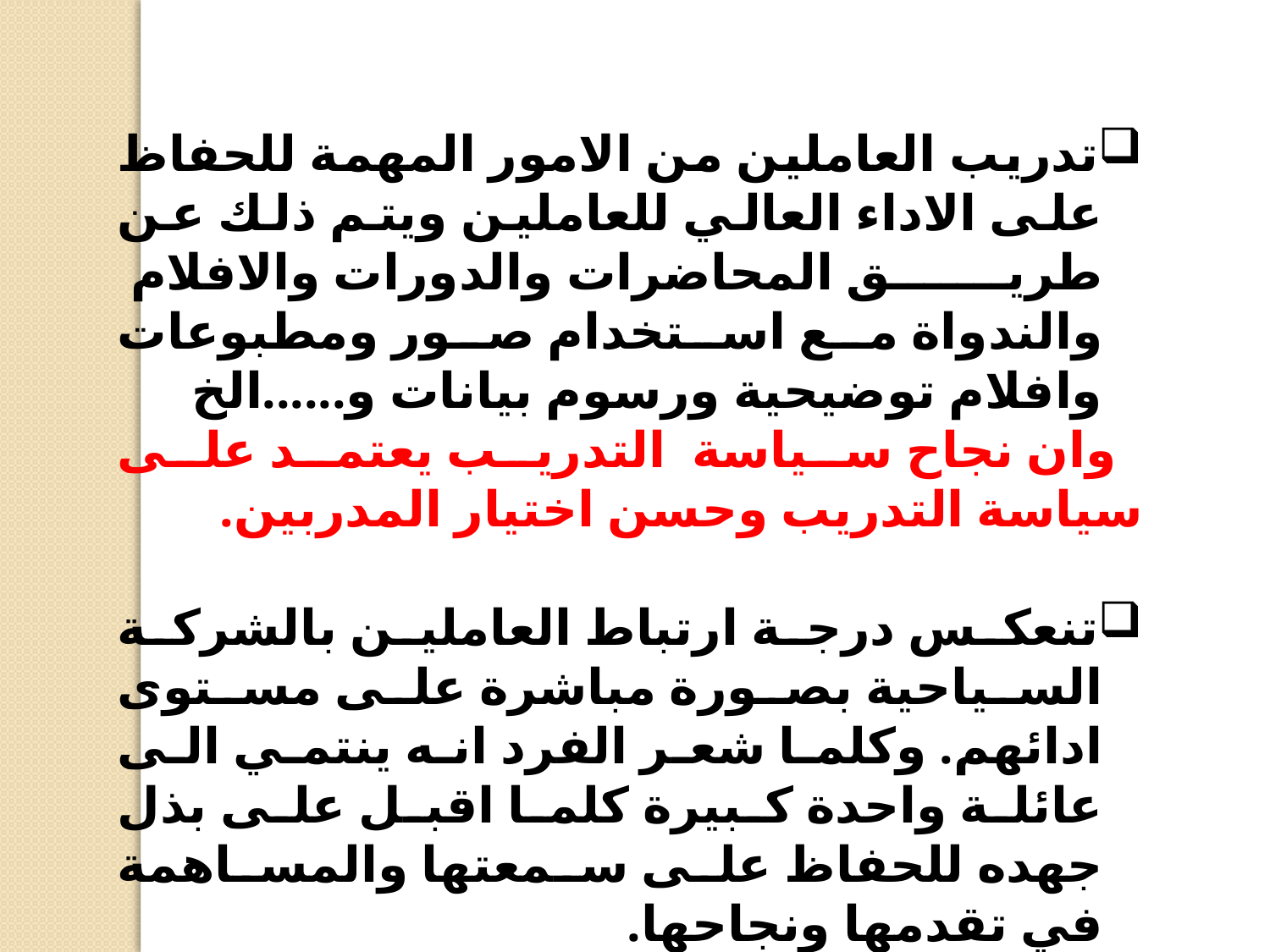

تدريب العاملين من الامور المهمة للحفاظ على الاداء العالي للعاملين ويتم ذلك عن طريق المحاضرات والدورات والافلام  والندواة مع استخدام صور ومطبوعات وافلام توضيحية ورسوم بيانات و......الخ
  وان نجاح سياسة  التدريب يعتمد على سياسة التدريب وحسن اختيار المدربين.

تنعكس درجة ارتباط العاملين بالشركة السياحية بصورة مباشرة على مستوى ادائهم. وكلما شعر الفرد انه ينتمي الى عائلة واحدة كبيرة كلما اقبل على بذل جهده للحفاظ على سمعتها والمساهمة في تقدمها ونجاحها.